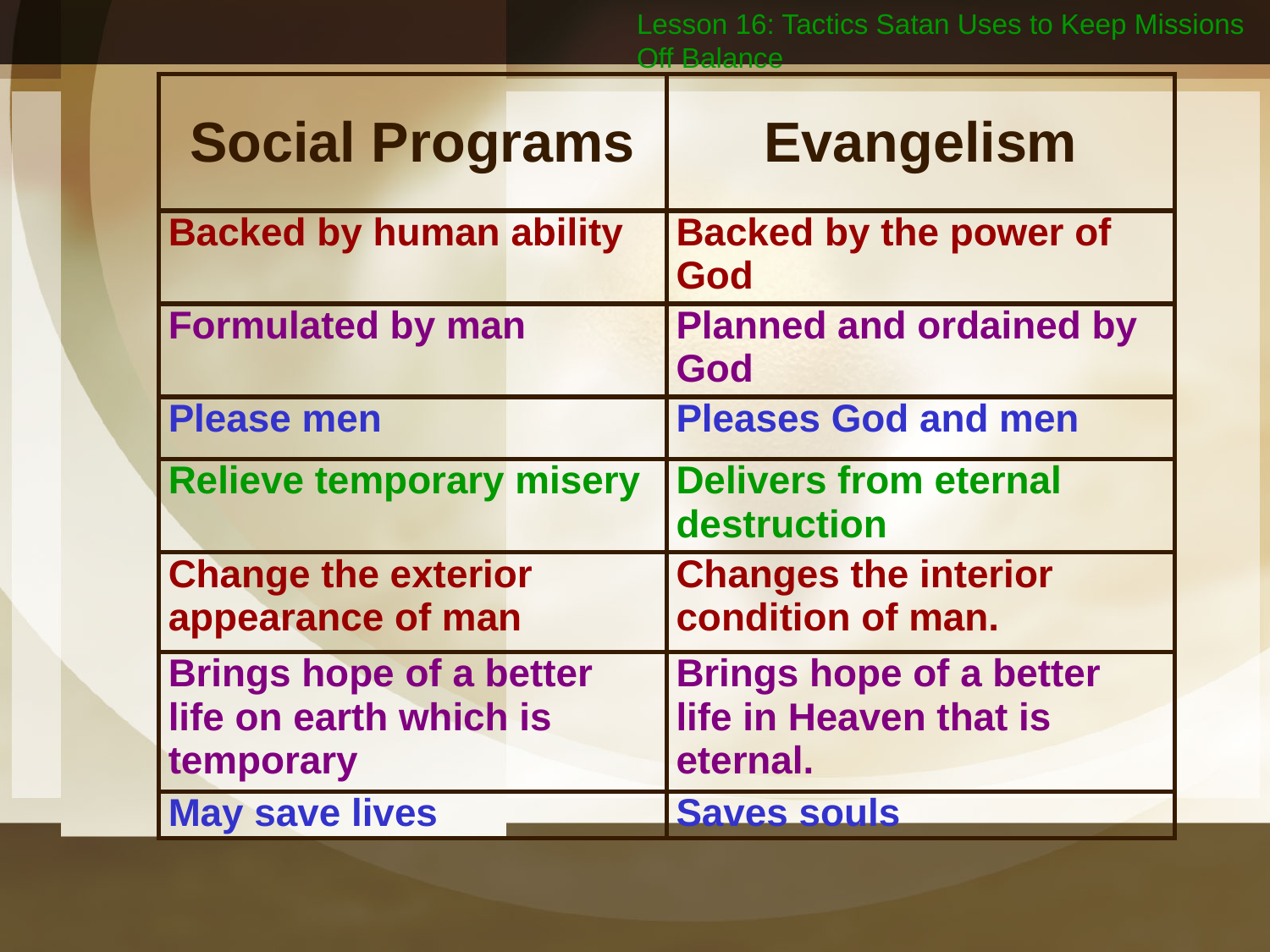

Lesson 16: Tactics Satan Uses to Keep Missions Off Balance
| Social Programs | Evangelism |
| --- | --- |
| Backed by human ability | Backed by the power of God |
| Formulated by man | Planned and ordained by God |
| Please men | Pleases God and men |
| Relieve temporary misery | Delivers from eternal destruction |
| Change the exterior appearance of man | Changes the interior condition of man. |
| Brings hope of a better life on earth which is temporary | Brings hope of a better life in Heaven that is eternal. |
| May save lives | Saves souls |